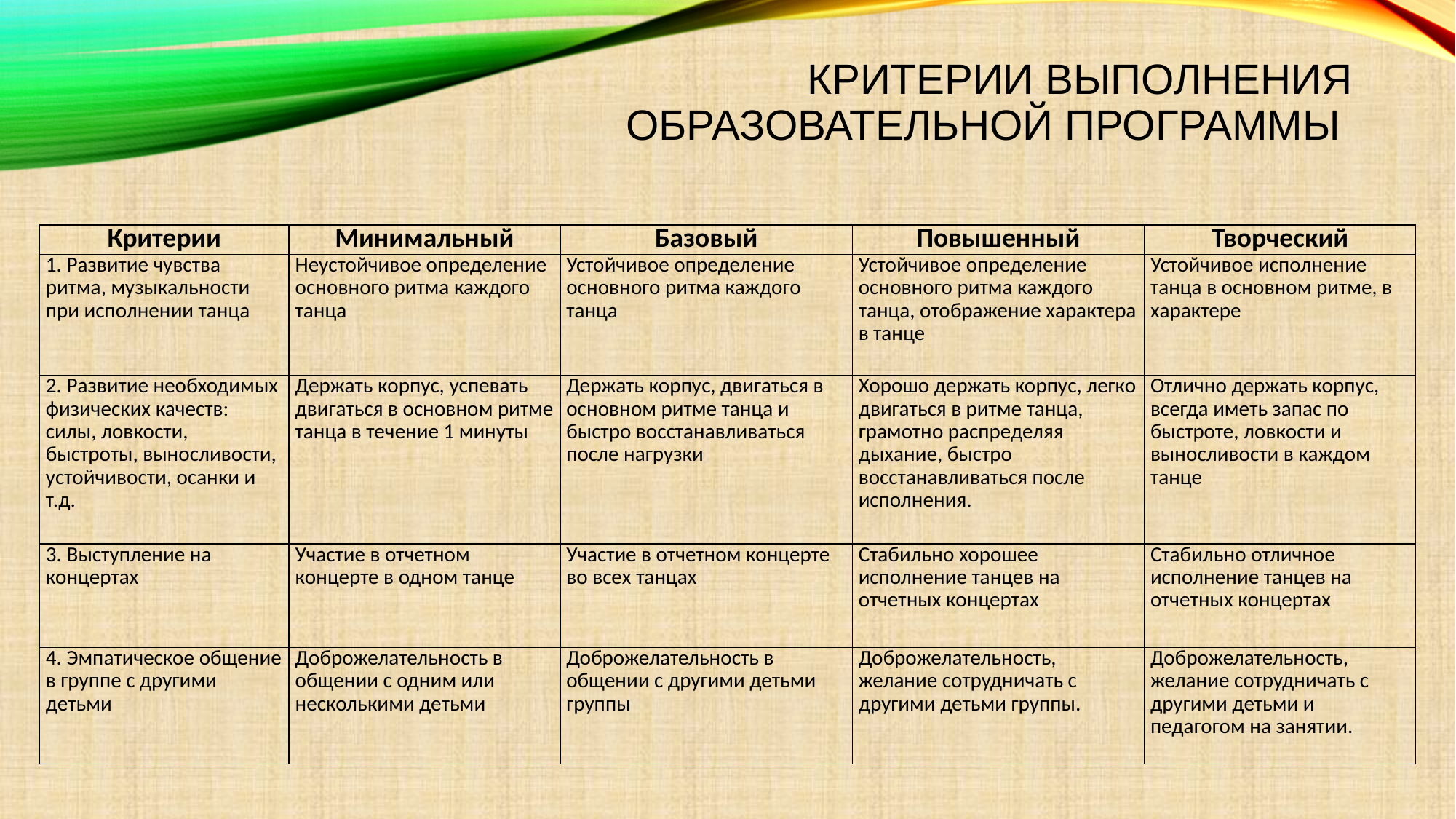

# Критерии выполнения образовательной программы
| Критерии | Минимальный | Базовый | Повышенный | Творческий |
| --- | --- | --- | --- | --- |
| 1. Развитие чувства ритма, музыкальности при исполнении танца | Неустойчивое определение основного ритма каждого танца | Устойчивое определение основного ритма каждого танца | Устойчивое определение основного ритма каждого танца, отображение характера в танце | Устойчивое исполнение танца в основном ритме, в характере |
| 2. Развитие необходимых физических качеств: силы, ловкости, быстроты, выносливости, устойчивости, осанки и т.д. | Держать корпус, успевать двигаться в основном ритме танца в течение 1 минуты | Держать корпус, двигаться в основном ритме танца и быстро восстанавливаться после нагрузки | Хорошо держать корпус, легко двигаться в ритме танца, грамотно распределяя дыхание, быстро восстанавливаться после исполнения. | Отлично держать корпус, всегда иметь запас по быстроте, ловкости и выносливости в каждом танце |
| 3. Выступление на концертах | Участие в отчетном концерте в одном танце | Участие в отчетном концерте во всех танцах | Стабильно хорошее исполнение танцев на отчетных концертах | Стабильно отличное исполнение танцев на отчетных концертах |
| 4. Эмпатическое общение в группе с другими детьми | Доброжелательность в общении с одним или несколькими детьми | Доброжелательность в общении с другими детьми группы | Доброжелательность, желание сотрудничать с другими детьми группы. | Доброжелательность, желание сотрудничать с другими детьми и педагогом на занятии. |